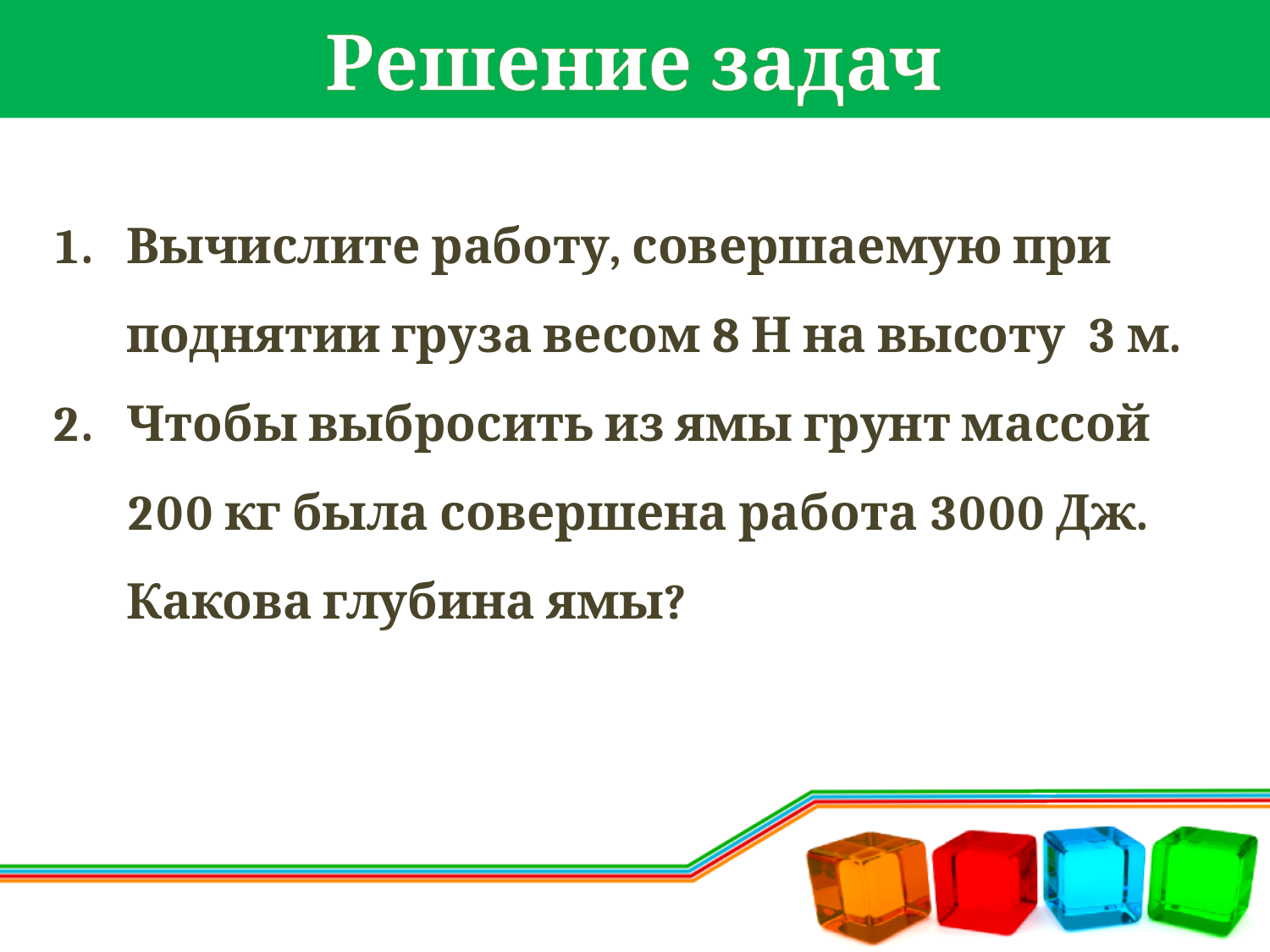

# Решение задач
Вычислите работу, совершаемую при поднятии груза весом 8 Н на высоту  3 м.
Чтобы выбросить из ямы грунт массой 200 кг была совершена работа 3000 Дж. Какова глубина ямы?